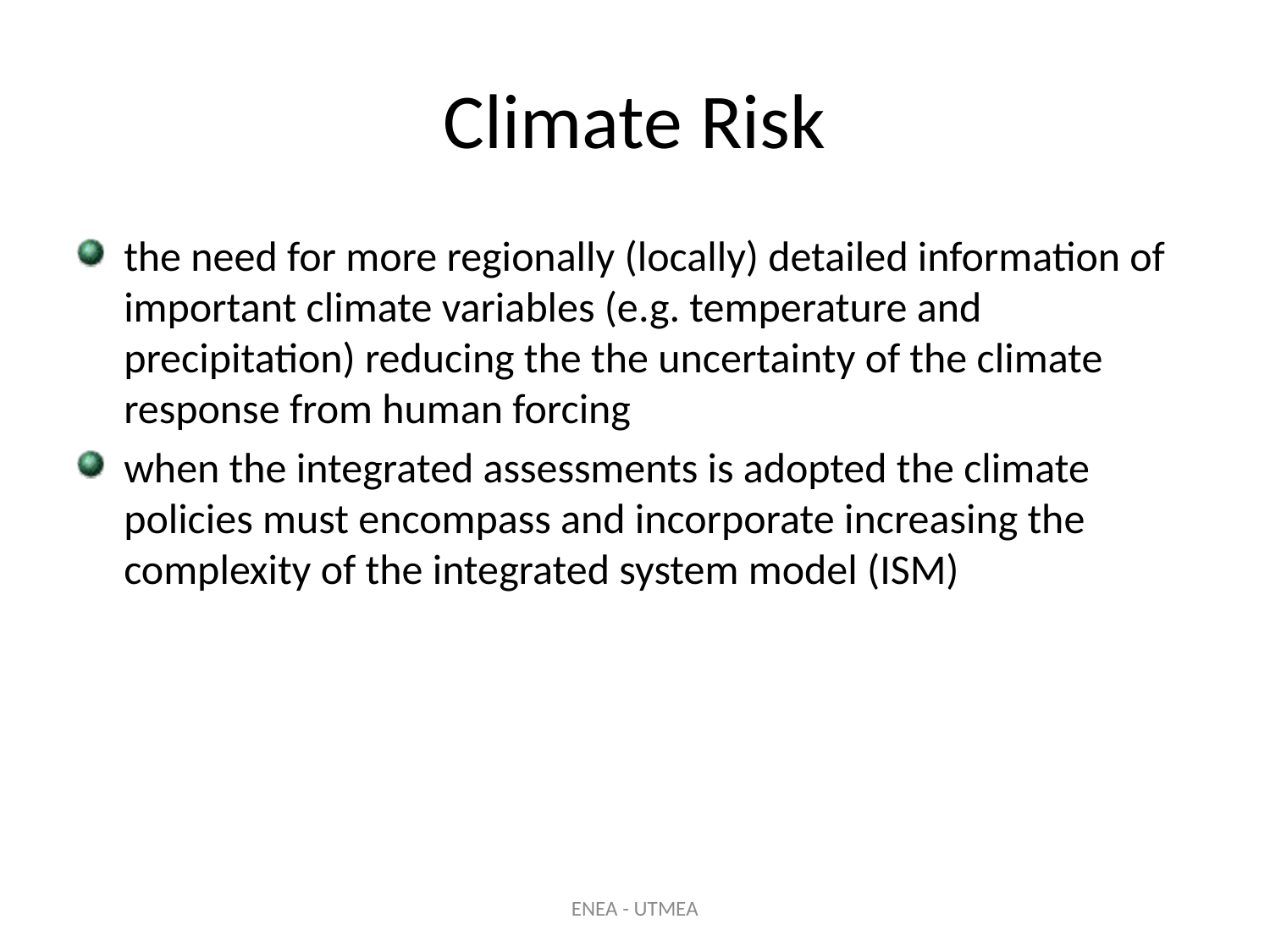

# Climate Risk
the need for more regionally (locally) detailed information of important climate variables (e.g. temperature and precipitation) reducing the the uncertainty of the climate response from human forcing
when the integrated assessments is adopted the climate policies must encompass and incorporate increasing the complexity of the integrated system model (ISM)
ENEA - UTMEA